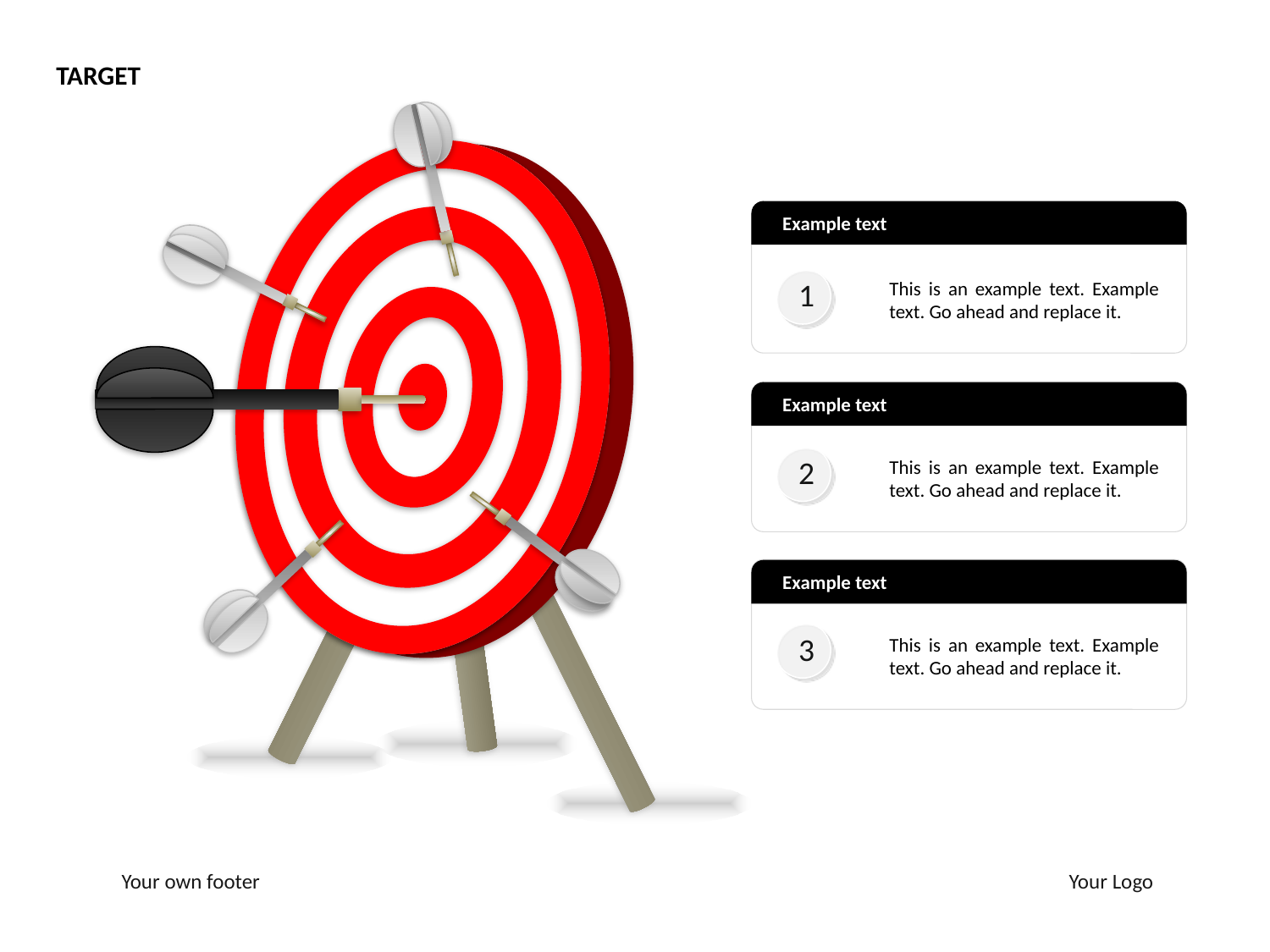

TARGET

Example text

1
This is an example text. Example text. Go ahead and replace it.

Example text

2
This is an example text. Example text. Go ahead and replace it.

Example text

3
This is an example text. Example text. Go ahead and replace it.

Your own footer
Your Logo